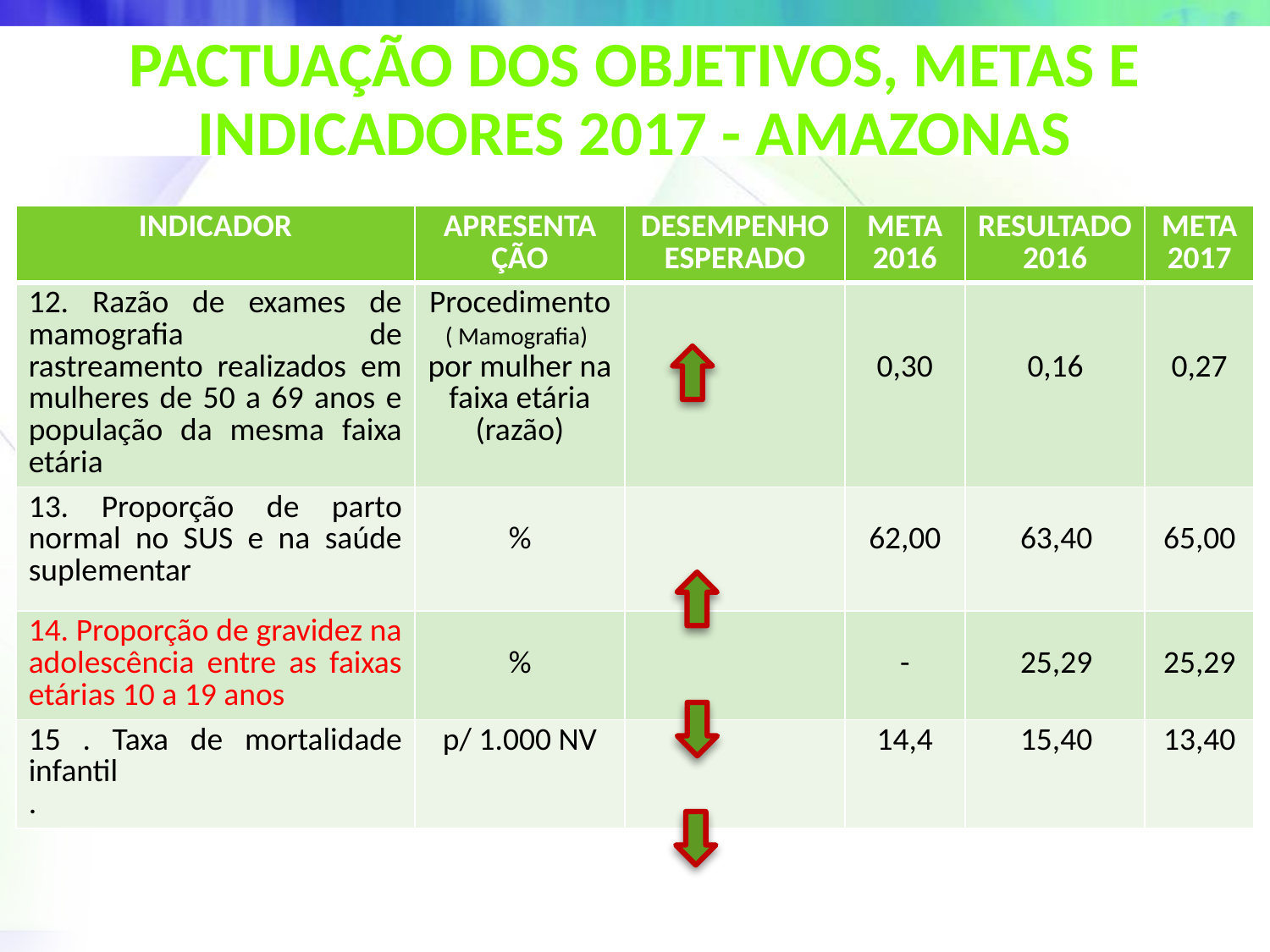

Pactuação dos Objetivos, Metas e Indicadores 2017 - amazonas
| INDICADOR | APRESENTA ÇÃO | DESEMPENHO ESPERADO | META 2016 | RESULTADO 2016 | META 2017 |
| --- | --- | --- | --- | --- | --- |
| 12. Razão de exames de mamografia de rastreamento realizados em mulheres de 50 a 69 anos e população da mesma faixa etária | Procedimento ( Mamografia) por mulher na faixa etária (razão) |  | 0,30 | 0,16 | 0,27 |
| 13. Proporção de parto normal no SUS e na saúde suplementar | % |  | 62,00 | 63,40 | 65,00 |
| 14. Proporção de gravidez na adolescência entre as faixas etárias 10 a 19 anos | % |  | - | 25,29 | 25,29 |
| 15 . Taxa de mortalidade infantil . | p/ 1.000 NV |  | 14,4 | 15,40 | 13,40 |